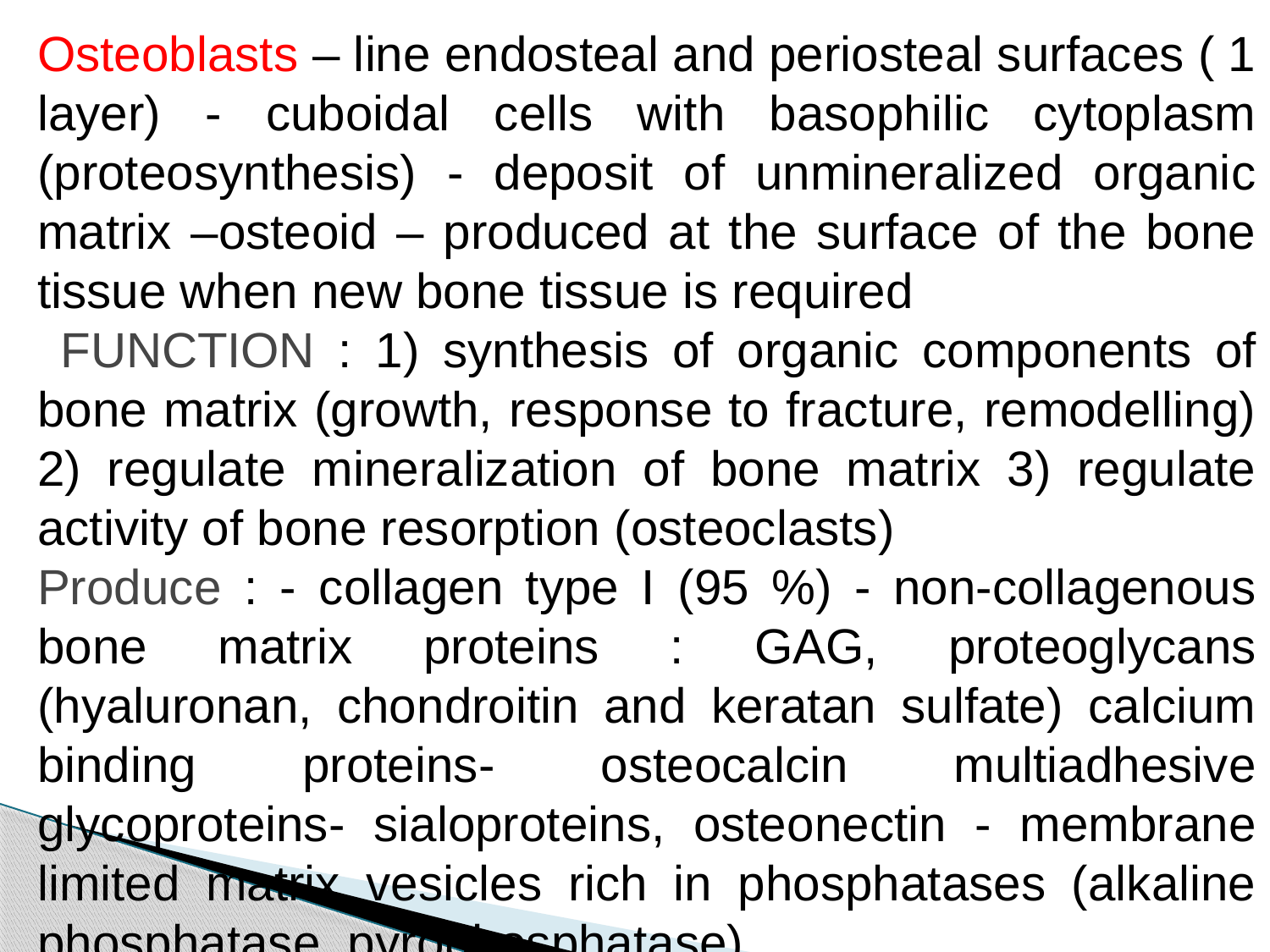

Osteoblasts – line endosteal and periosteal surfaces ( 1 layer) - cuboidal cells with basophilic cytoplasm (proteosynthesis) - deposit of unmineralized organic matrix –osteoid – produced at the surface of the bone tissue when new bone tissue is required
 FUNCTION : 1) synthesis of organic components of bone matrix (growth, response to fracture, remodelling) 2) regulate mineralization of bone matrix 3) regulate activity of bone resorption (osteoclasts)
Produce : - collagen type I (95 %) - non-collagenous bone matrix proteins : GAG, proteoglycans (hyaluronan, chondroitin and keratan sulfate) calcium binding proteins- osteocalcin multiadhesive glycoproteins- sialoproteins, osteonectin - membrane limited matrix vesicles rich in phosphatases (alkaline phosphatase, pyrophosphatase)